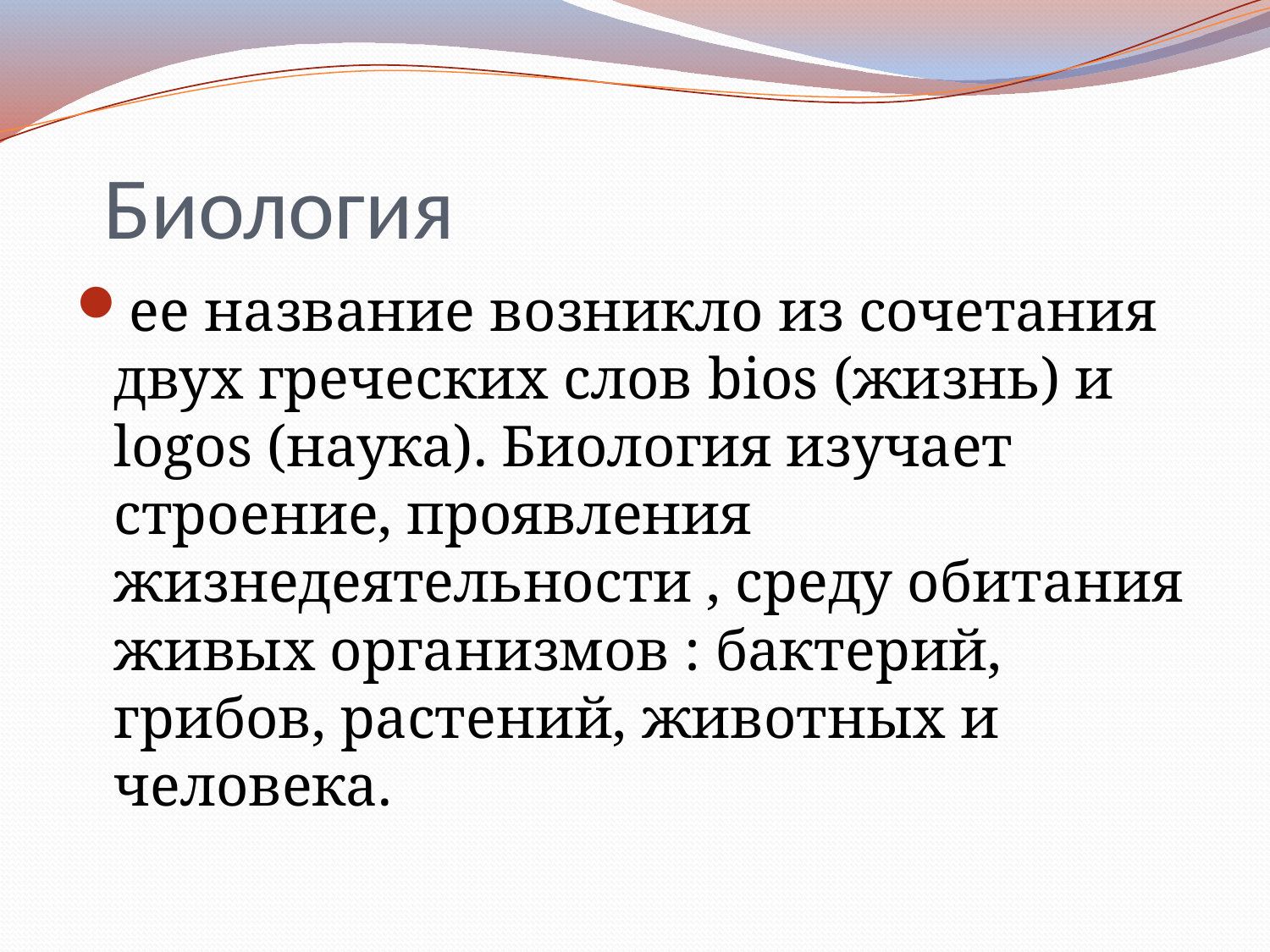

# Биология
ее название возникло из сочетания двух греческих слов bios (жизнь) и logos (наука). Биология изучает строение, проявления жизнедеятельности , среду обитания живых организмов : бактерий, грибов, растений, животных и человека.